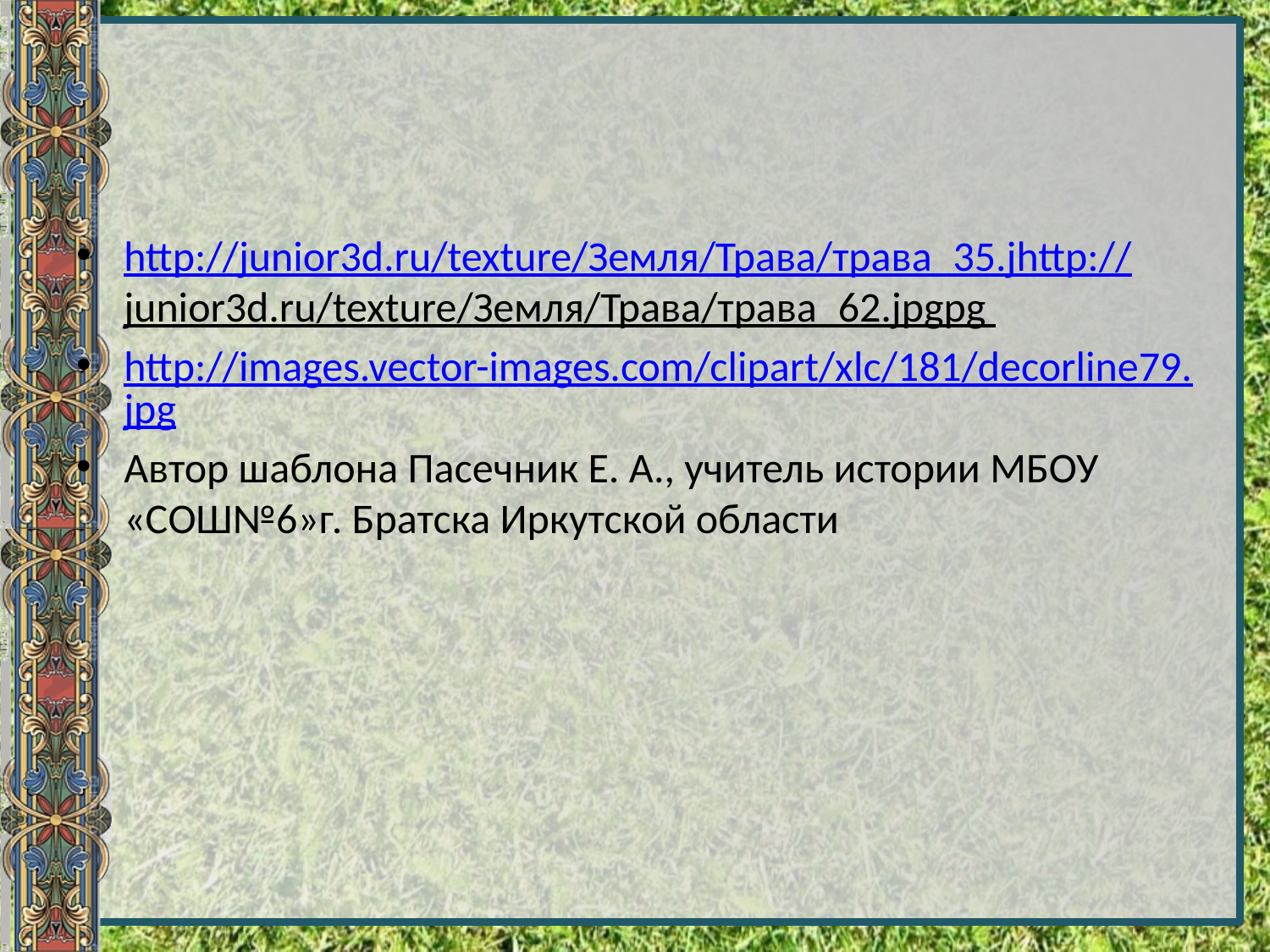

#
http://junior3d.ru/texture/Земля/Трава/трава_35.jhttp://junior3d.ru/texture/Земля/Трава/трава_62.jpgpg
http://images.vector-images.com/clipart/xlc/181/decorline79.jpg
Автор шаблона Пасечник Е. А., учитель истории МБОУ «СОШ№6»г. Братска Иркутской области